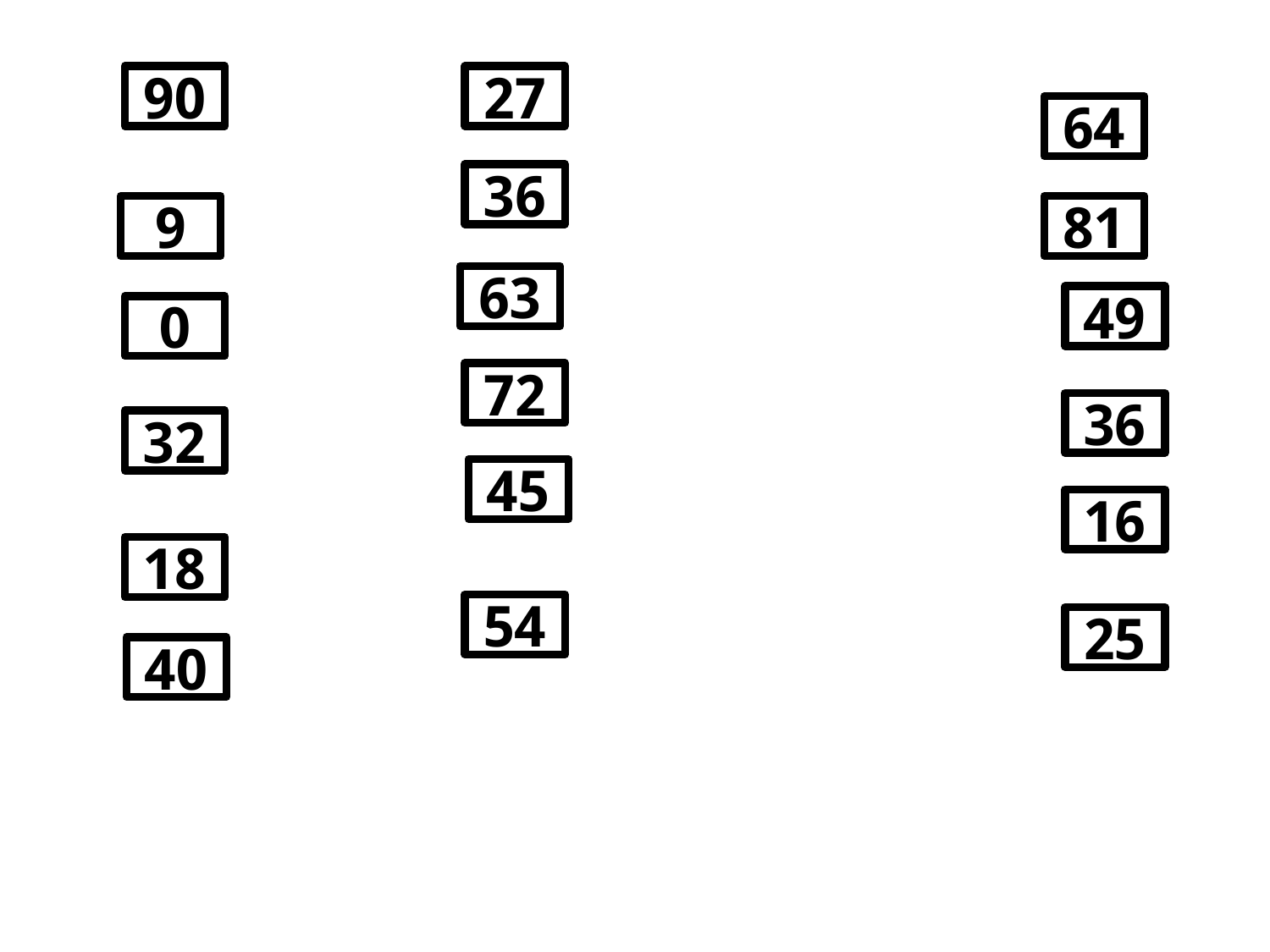

90
27
64
36
9
81
63
49
0
72
36
32
45
16
18
54
25
40